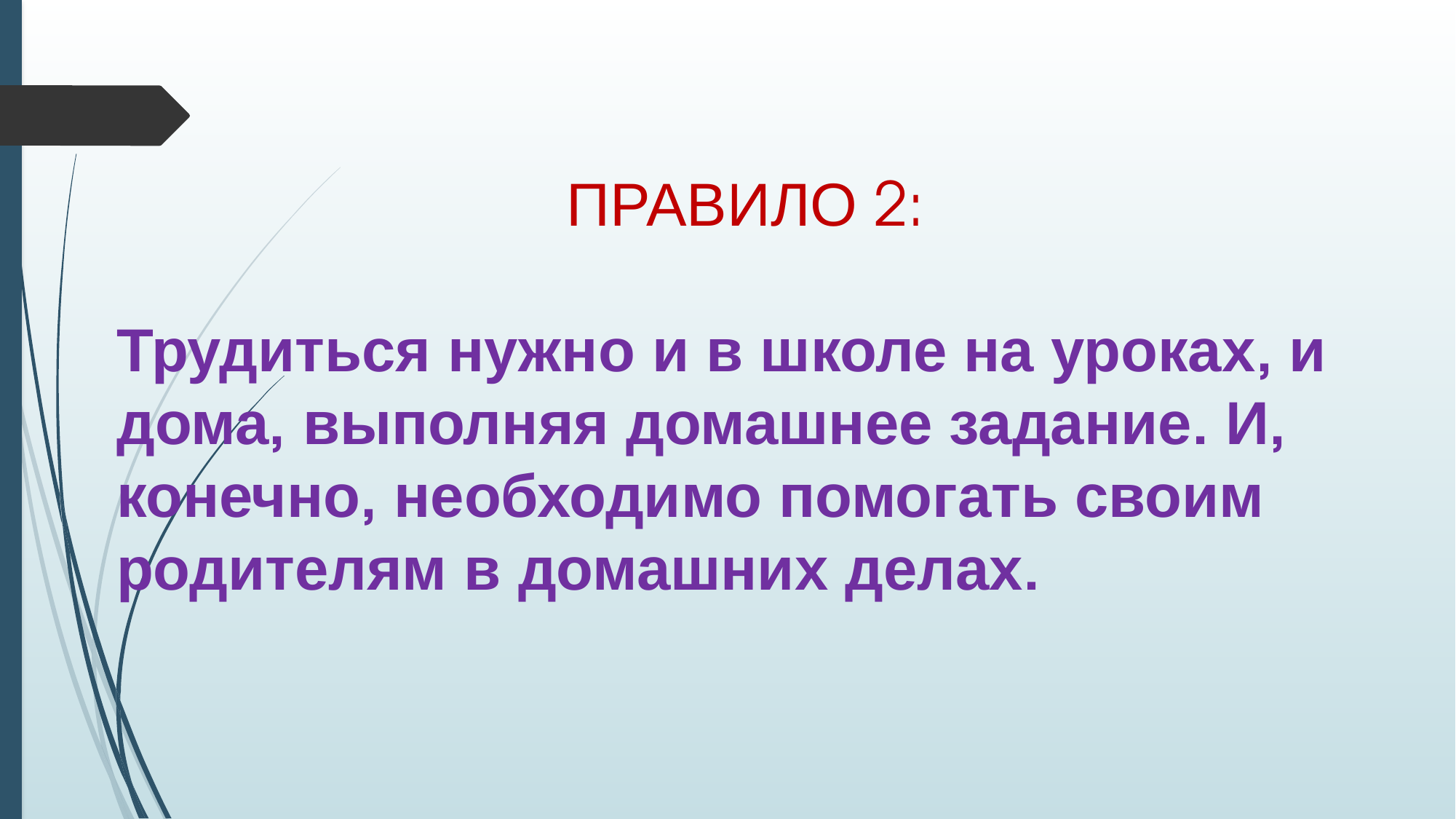

ПРАВИЛО 2:

Трудиться нужно и в школе на уроках, и дома, выполняя домашнее задание. И, конечно, необходимо помогать своим родителям в домашних делах.